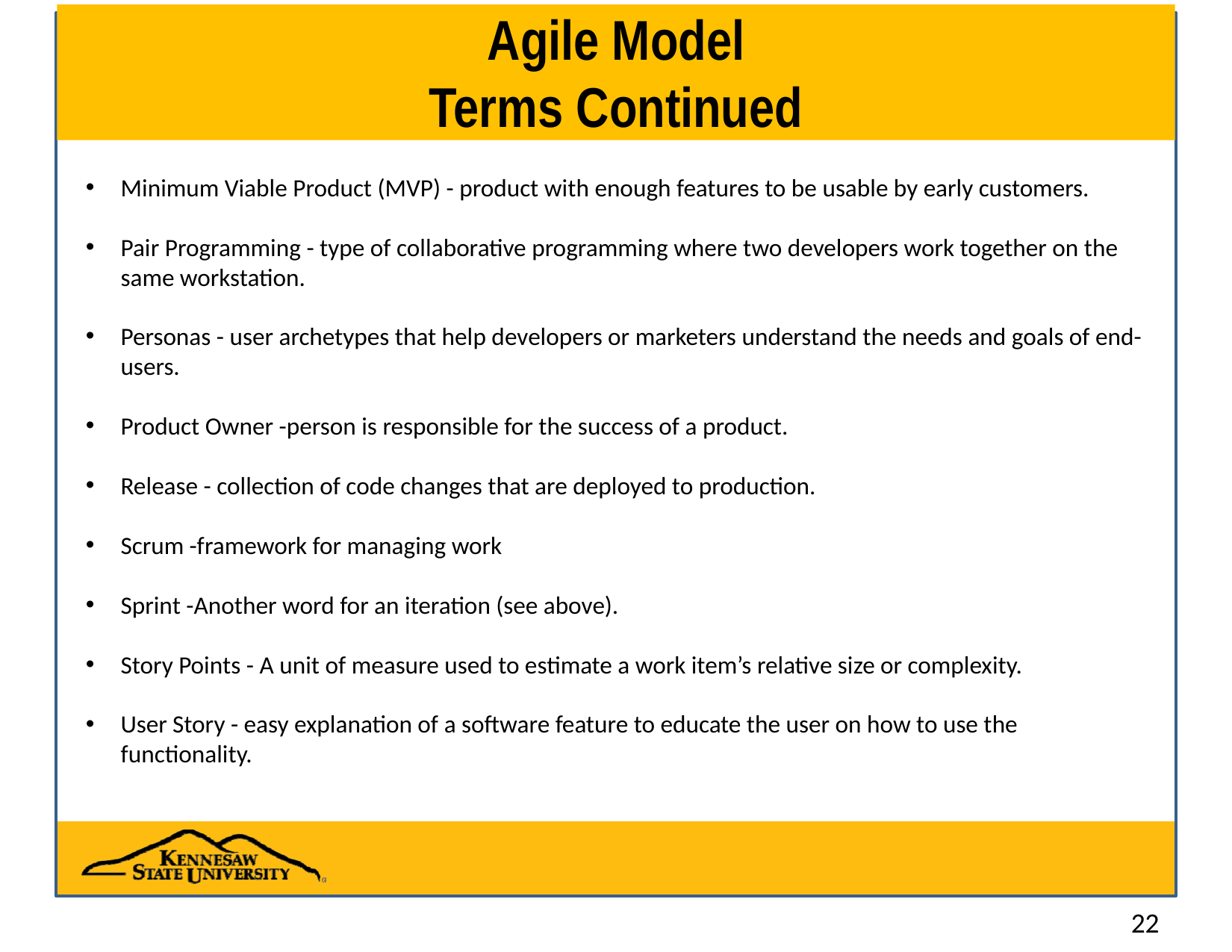

# Agile Model Terms Continued

Minimum Viable Product (MVP) - product with enough features to be usable by early customers.

Pair Programming - type of collaborative programming where two developers work together on the same workstation.

Personas - user archetypes that help developers or marketers understand the needs and goals of end-users.

Product Owner -person is responsible for the success of a product.

Release - collection of code changes that are deployed to production.

Scrum -framework for managing work

Sprint -Another word for an iteration (see above).

Story Points - A unit of measure used to estimate a work item’s relative size or complexity.

User Story - easy explanation of a software feature to educate the user on how to use the functionality.